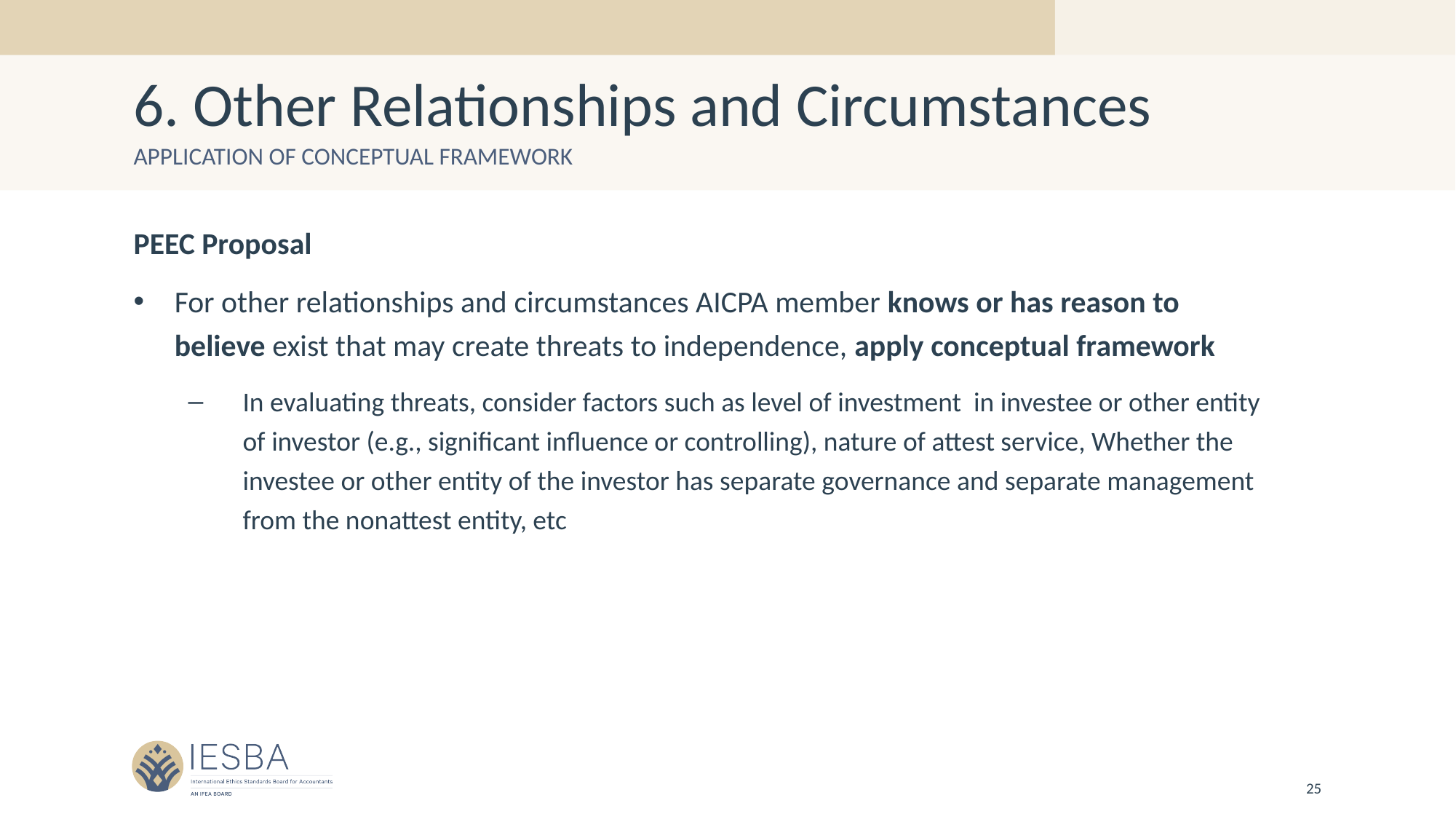

# 6. Other Relationships and Circumstances
Application of conceptual framework
PEEC Proposal
For other relationships and circumstances AICPA member knows or has reason to believe exist that may create threats to independence, apply conceptual framework
In evaluating threats, consider factors such as level of investment  in investee or other entity of investor (e.g., significant influence or controlling), nature of attest service, Whether the investee or other entity of the investor has separate governance and separate management from the nonattest entity, etc
25